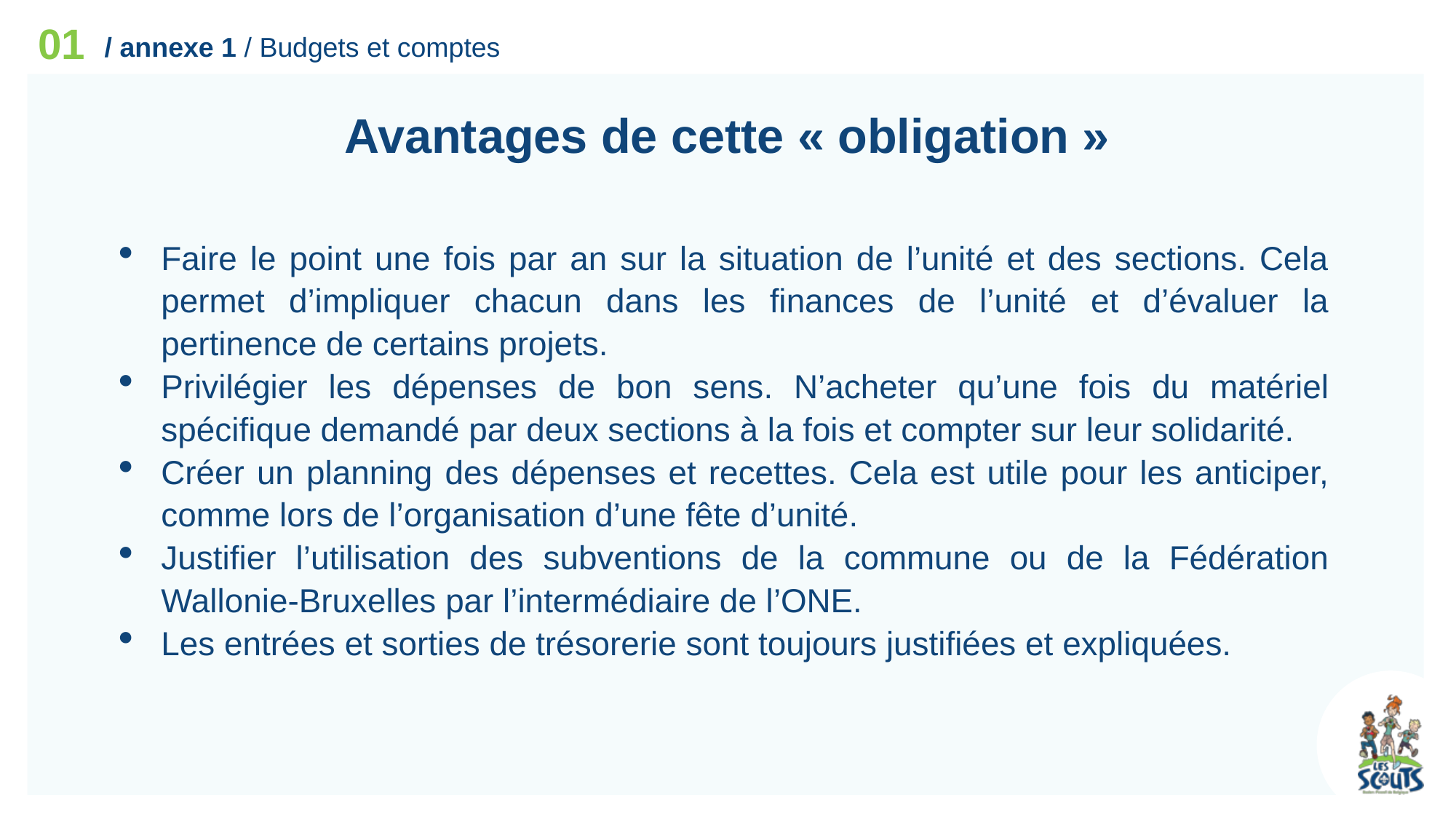

01
/ annexe 1 / Budgets et comptes
Avantages de cette « obligation »
Faire le point une fois par an sur la situation de l’unité et des sections. Cela permet d’impliquer chacun dans les finances de l’unité et d’évaluer la pertinence de certains projets.
Privilégier les dépenses de bon sens. N’acheter qu’une fois du matériel spécifique demandé par deux sections à la fois et compter sur leur solidarité.
Créer un planning des dépenses et recettes. Cela est utile pour les anticiper, comme lors de l’organisation d’une fête d’unité.
Justifier l’utilisation des subventions de la commune ou de la Fédération Wallonie-Bruxelles par l’intermédiaire de l’ONE.
Les entrées et sorties de trésorerie sont toujours justifiées et expliquées.